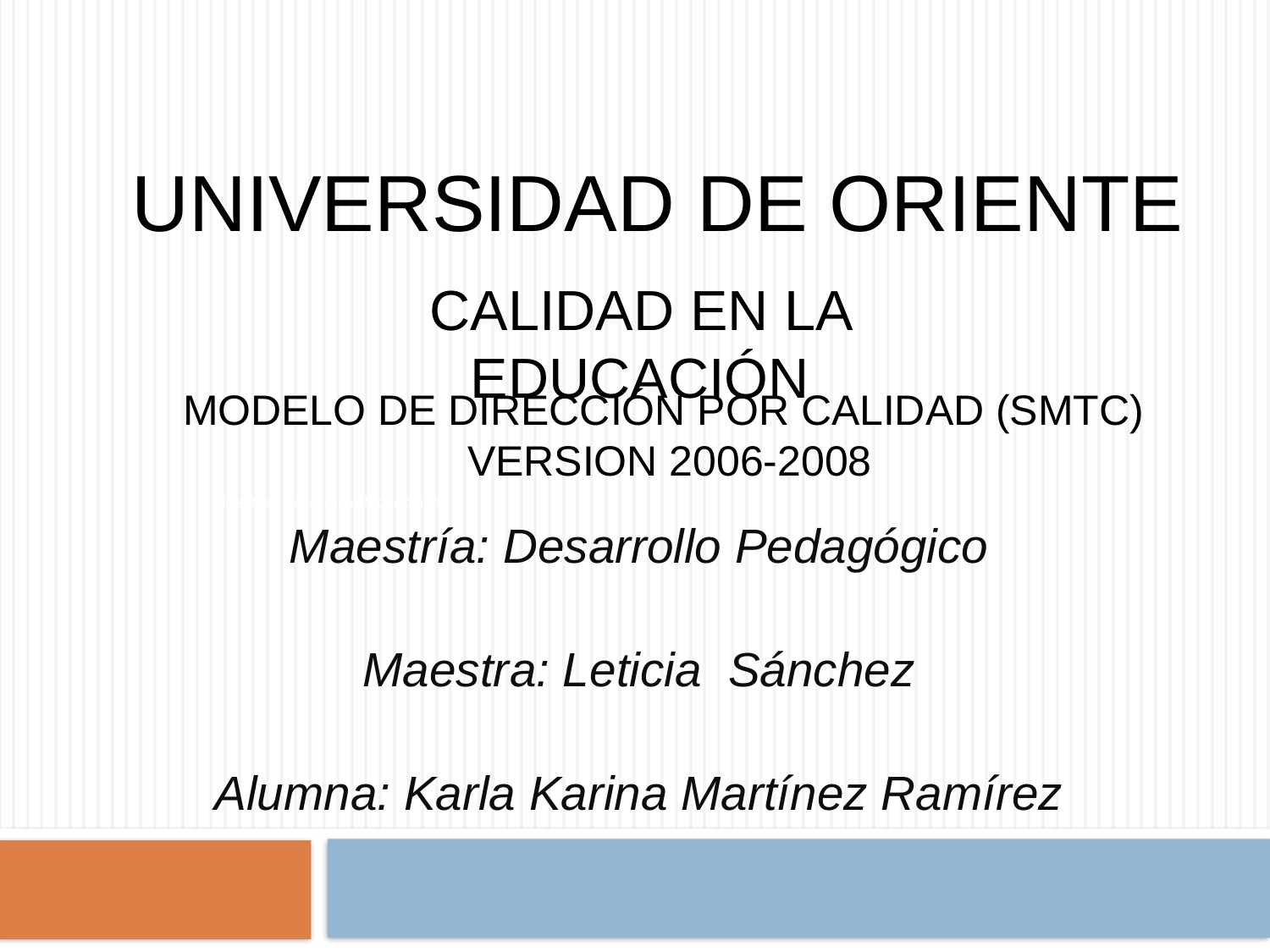

# UNIVERSIDAD DE ORIENTE
CALIDAD EN LA EDUCACIÓN
MODELO DE DIRECCIÓN POR CALIDAD (SMTC)
VERSION 2006-2008
Maestría: Desarrollo Pedagógico
Maestría: Desarrollo Pedagógico

Maestra: Leticia  Sánchez

Alumna: Karla Karina Martínez Ramírez